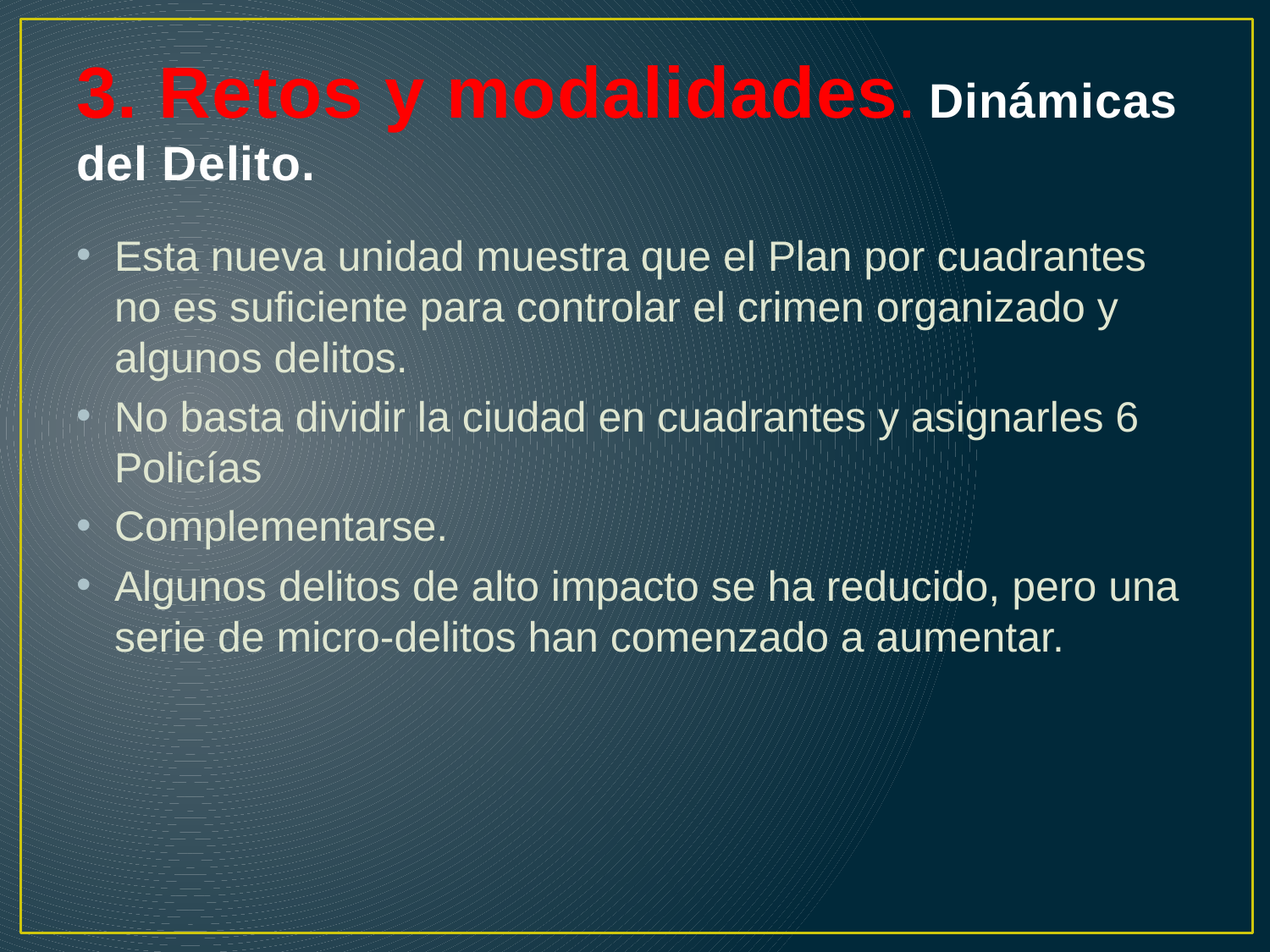

# 3. Retos y modalidades. Dinámicas del Delito.
Esta nueva unidad muestra que el Plan por cuadrantes no es suficiente para controlar el crimen organizado y algunos delitos.
No basta dividir la ciudad en cuadrantes y asignarles 6 Policías
Complementarse.
Algunos delitos de alto impacto se ha reducido, pero una serie de micro-delitos han comenzado a aumentar.